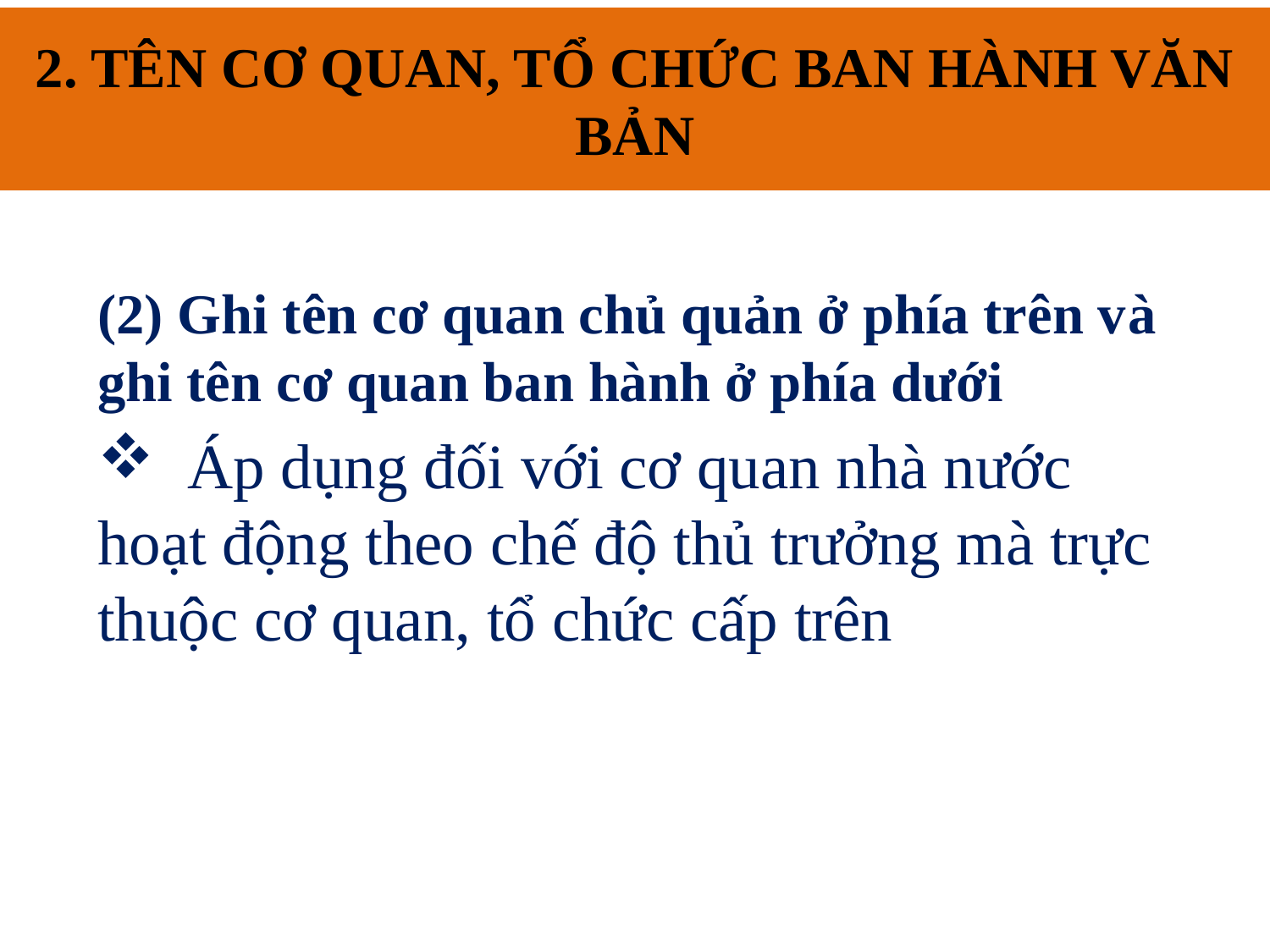

2. TÊN CƠ QUAN, TỔ CHỨC BAN HÀNH VĂN BẢN
# 2. TÊN CƠ QUAN, TỔ CHỨC BAN HÀNH VĂN BẢN
(2) Ghi tên cơ quan chủ quản ở phía trên và ghi tên cơ quan ban hành ở phía dưới
  Áp dụng đối với cơ quan nhà nước hoạt động theo chế độ thủ trưởng mà trực thuộc cơ quan, tổ chức cấp trên